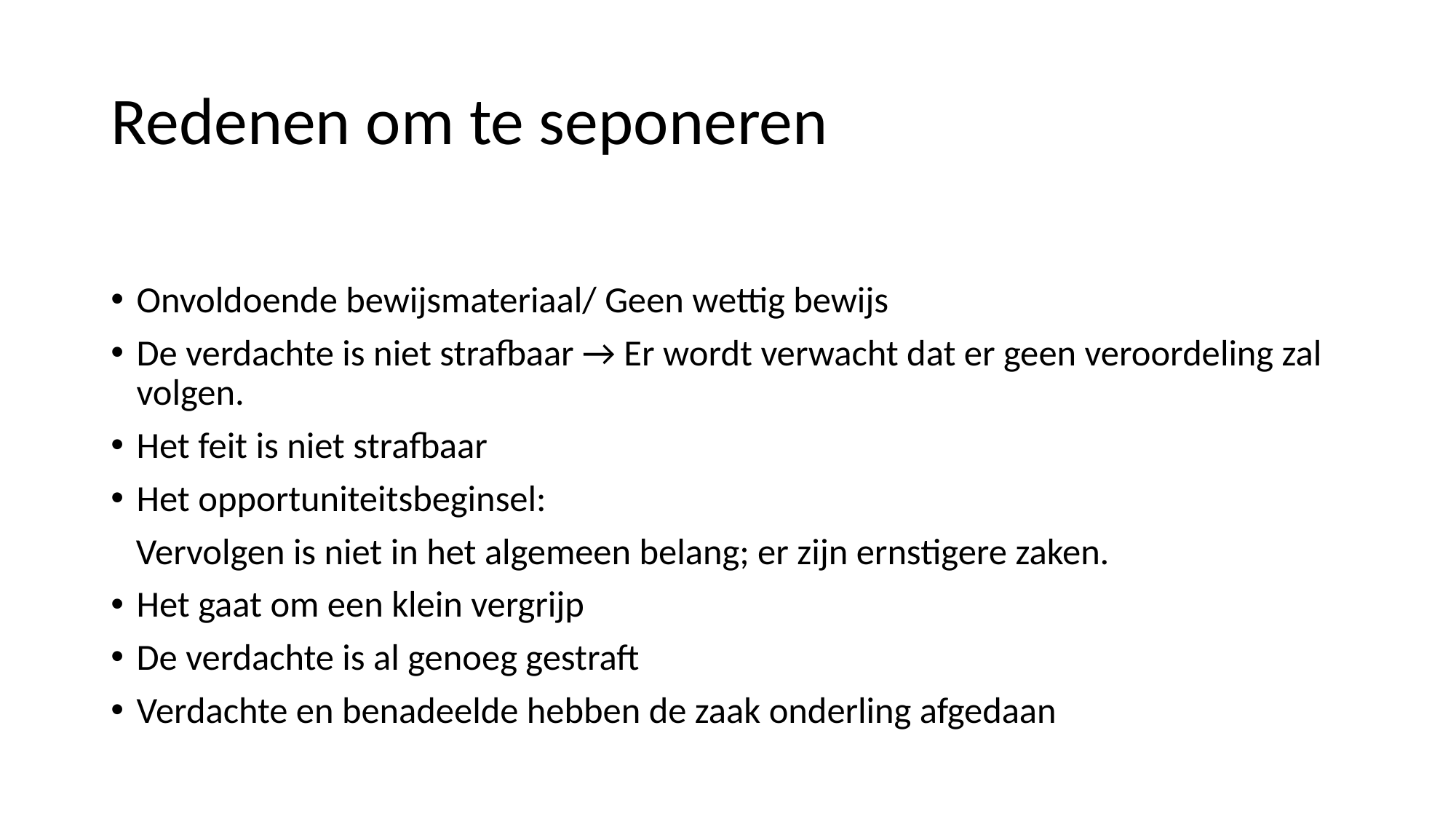

# Redenen om te seponeren

Onvoldoende bewijsmateriaal/ Geen wettig bewijs
De verdachte is niet strafbaar → Er wordt verwacht dat er geen veroordeling zal volgen.
Het feit is niet strafbaar
Het opportuniteitsbeginsel:
   Vervolgen is niet in het algemeen belang; er zijn ernstigere zaken.
Het gaat om een klein vergrijp
De verdachte is al genoeg gestraft
Verdachte en benadeelde hebben de zaak onderling afgedaan